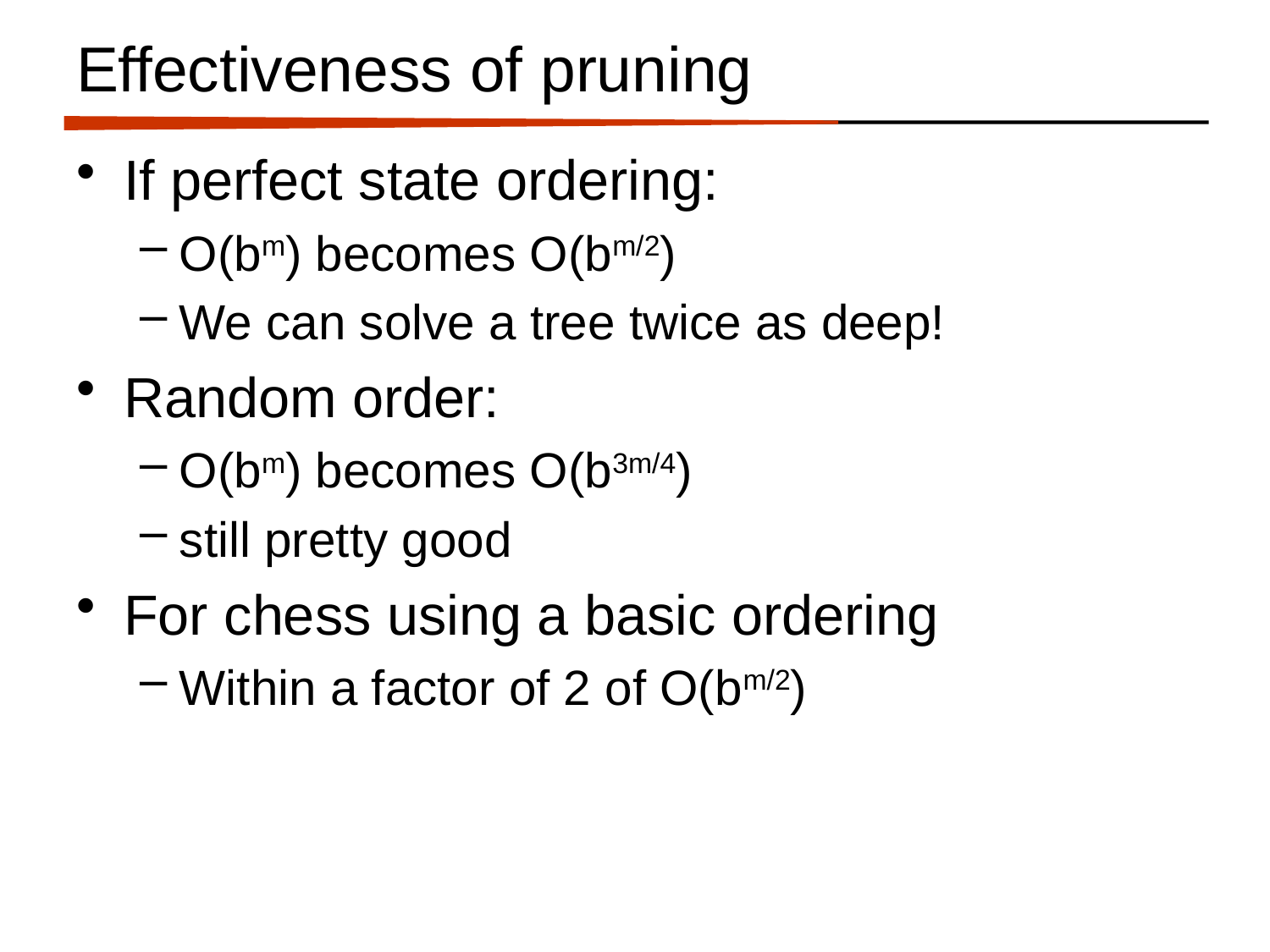

# Effectiveness of pruning
If perfect state ordering:
O(bm) becomes O(bm/2)
We can solve a tree twice as deep!
Random order:
O(bm) becomes O(b3m/4)
still pretty good
For chess using a basic ordering
Within a factor of 2 of O(bm/2)